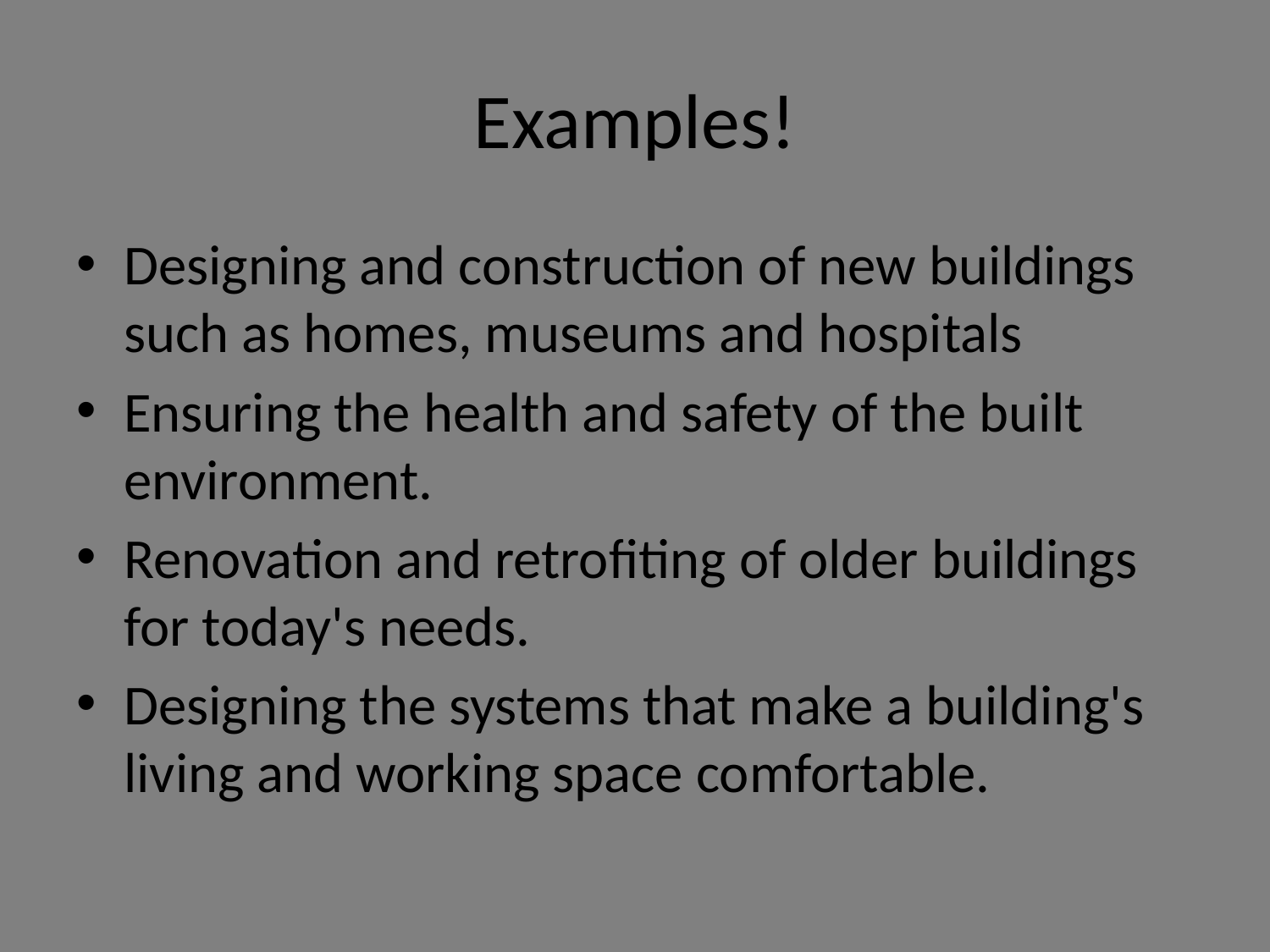

# Examples!
Designing and construction of new buildings such as homes, museums and hospitals
Ensuring the health and safety of the built environment.
Renovation and retrofiting of older buildings for today's needs.
Designing the systems that make a building's living and working space comfortable.